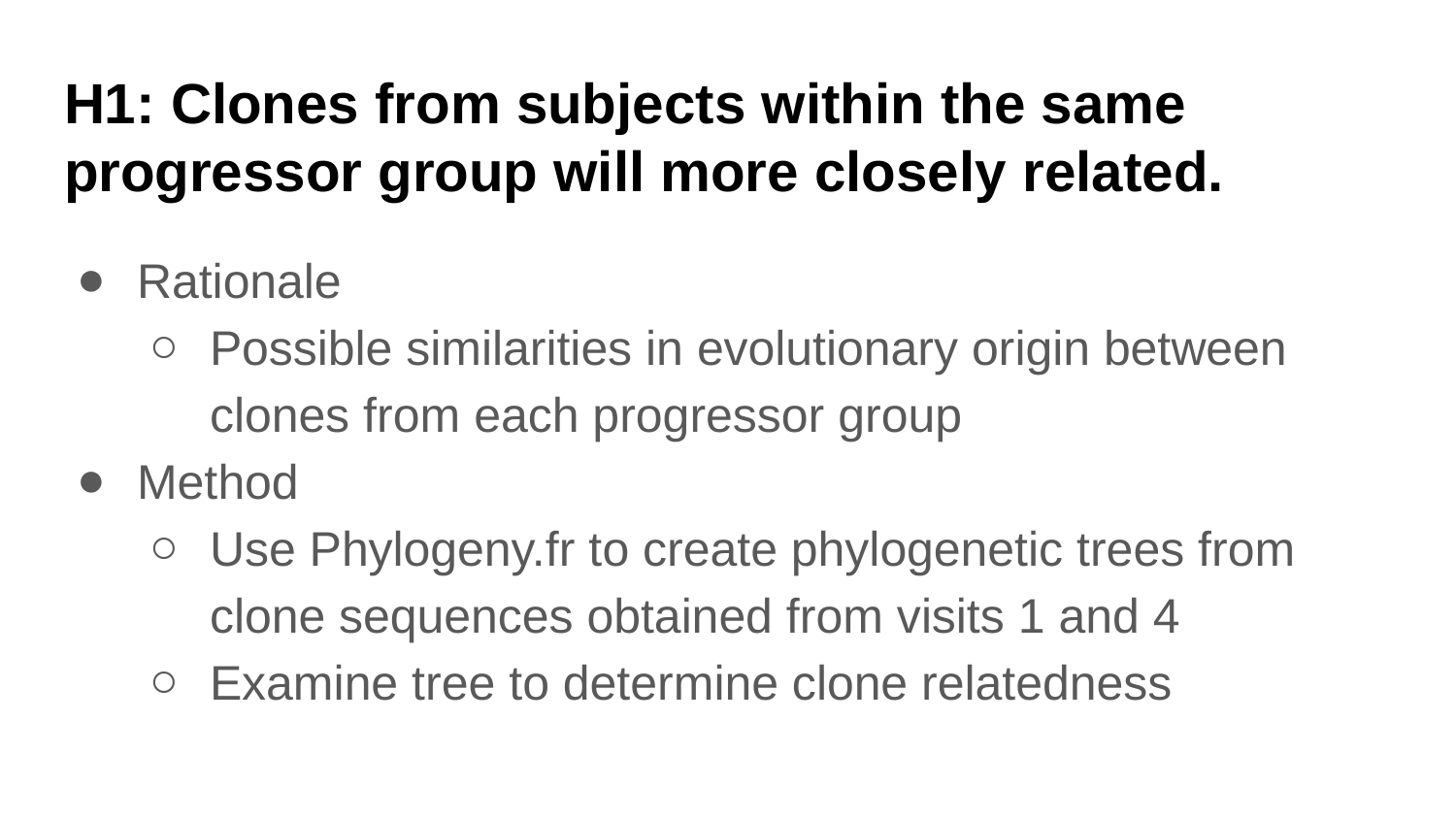

# H1: Clones from subjects within the same progressor group will more closely related.
Rationale
Possible similarities in evolutionary origin between clones from each progressor group
Method
Use Phylogeny.fr to create phylogenetic trees from clone sequences obtained from visits 1 and 4
Examine tree to determine clone relatedness